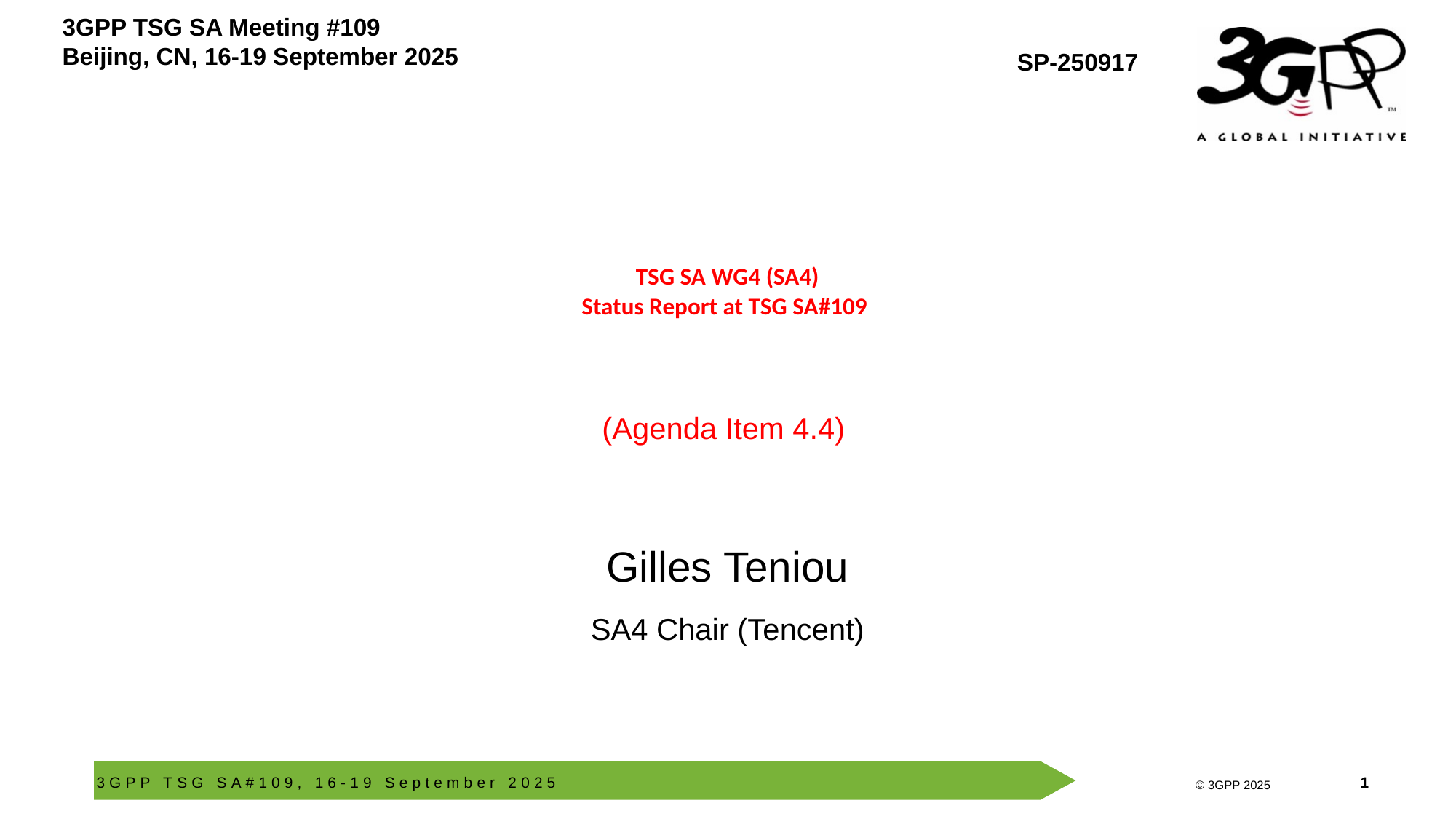

3GPP TSG SA Meeting #109
Beijing, CN, 16-19 September 2025
SP-250917
# TSG SA WG4 (SA4) Status Report at TSG SA#109
(Agenda Item 4.4)

Gilles Teniou

SA4 Chair (Tencent)